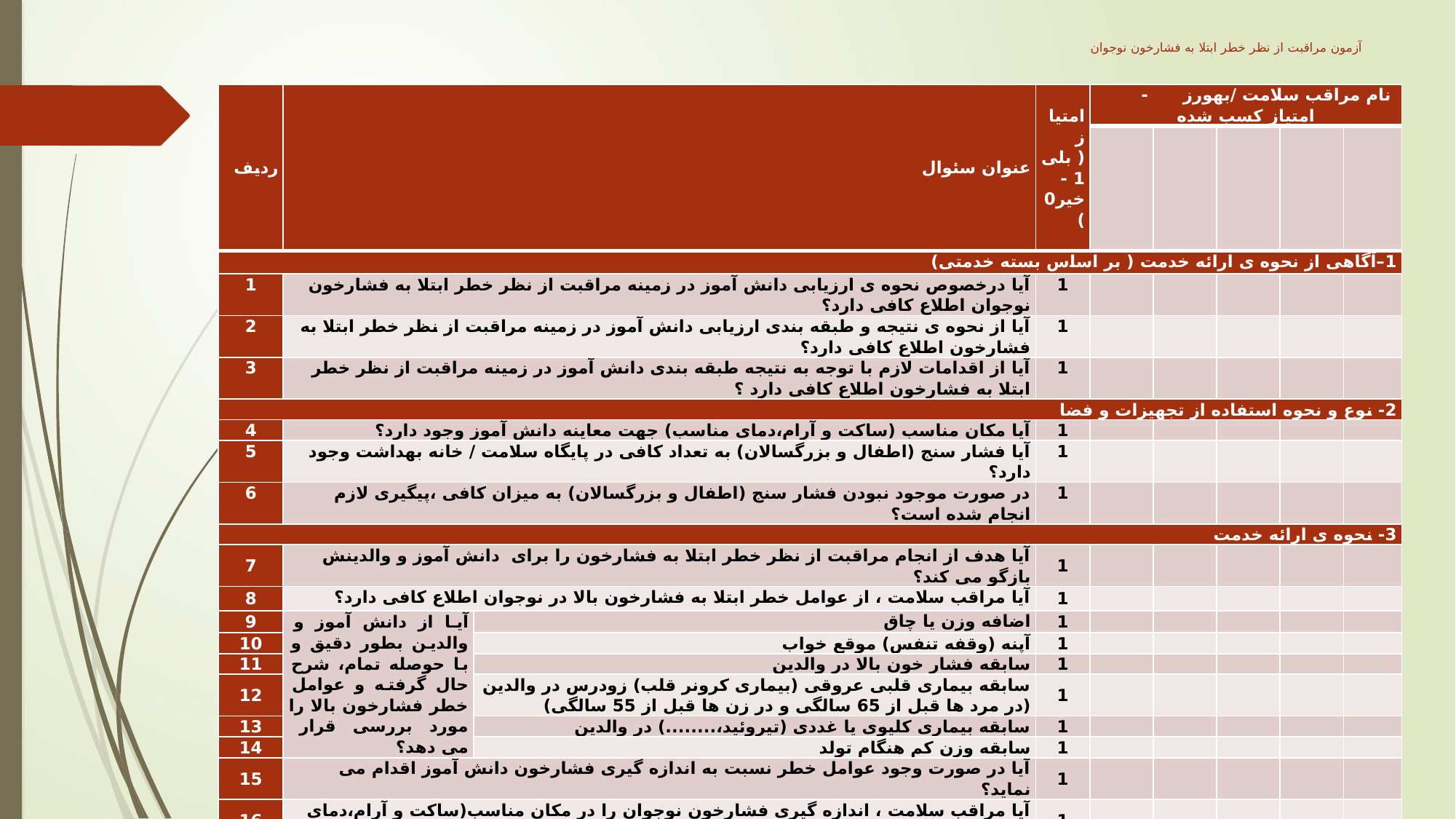

# آزمون مراقبت از نظر خطر ابتلا به فشارخون نوجوان
| ردیف | عنوان سئوال |  | امتیاز ( بلی 1 -خیر0) | نام مراقب سلامت /بهورز - امتیاز کسب شده |  |  |  |  |
| --- | --- | --- | --- | --- | --- | --- | --- | --- |
|  |  |  |  |  |  |  |  |  |
| 1–آگاهی از نحوه ی ارائه خدمت ( بر اساس بسته خدمتی) |  |  |  |  |  |  |  |  |
| 1 | آیا درخصوص نحوه ی ارزیابی دانش آموز در زمینه مراقبت از نظر خطر ابتلا به فشارخون نوجوان اطلاع کافی دارد؟ |  | 1 |  |  |  |  |  |
| 2 | آیا از نحوه ی نتیجه و طبقه بندی ارزیابی دانش آموز در زمینه مراقبت از نظر خطر ابتلا به فشارخون اطلاع کافی دارد؟ |  | 1 |  |  |  |  |  |
| 3 | آیا از اقدامات لازم با توجه به نتیجه طبقه بندی دانش آموز در زمینه مراقبت از نظر خطر ابتلا به فشارخون اطلاع کافی دارد ؟ |  | 1 |  |  |  |  |  |
| 2- نوع و نحوه استفاده از تجهیزات و فضا |  |  |  |  |  |  |  |  |
| 4 | آیا مکان مناسب (ساکت و آرام،دمای مناسب) جهت معاینه دانش آموز وجود دارد؟ |  | 1 |  |  |  |  |  |
| 5 | آیا فشار سنج (اطفال و بزرگسالان) به تعداد کافی در پایگاه سلامت / خانه بهداشت وجود دارد؟ |  | 1 |  |  |  |  |  |
| 6 | در صورت موجود نبودن فشار سنج (اطفال و بزرگسالان) به میزان کافی ،پیگیری لازم انجام شده است؟ |  | 1 |  |  |  |  |  |
| 3- نحوه ی ارائه خدمت |  |  |  |  |  |  |  |  |
| 7 | آیا هدف از انجام مراقبت از نظر خطر ابتلا به فشارخون را برای دانش آموز و والدینش بازگو می کند؟ |  | 1 |  |  |  |  |  |
| 8 | آیا مراقب سلامت ، از عوامل خطر ابتلا به فشارخون بالا در نوجوان اطلاع کافی دارد؟ |  | 1 |  |  |  |  |  |
| 9 | آیا از دانش آموز و والدین بطور دقیق و با حوصله تمام، شرح حال گرفته و عوامل خطر فشارخون بالا را مورد بررسی قرار می دهد؟ | اضافه وزن یا چاق | 1 |  |  |  |  |  |
| 10 |  | آپنه (وقفه تنفس) موقع خواب | 1 |  |  |  |  |  |
| 11 |  | سابقه فشار خون بالا در والدین | 1 |  |  |  |  |  |
| 12 |  | سابقه بیماری قلبی عروقی (بیماری کرونر قلب) زودرس در والدین (در مرد ها قبل از 65 سالگی و در زن ها قبل از 55 سالگی) | 1 |  |  |  |  |  |
| 13 |  | سابقه بیماری کلیوی یا غددی (تیروئید،........) در والدین | 1 |  |  |  |  |  |
| 14 |  | سابقه وزن کم هنگام تولد | 1 |  |  |  |  |  |
| 15 | آیا در صورت وجود عوامل خطر نسبت به اندازه گیری فشارخون دانش آموز اقدام می نماید؟ |  | 1 |  |  |  |  |  |
| 16 | آیا مراقب سلامت ، اندازه گیری فشارخون نوجوان را در مکان مناسب(ساکت و آرام،دمای مناسب) انجام می دهد؟ |  | 1 |  |  |  |  |  |
| 17 | آیا مراقب سلامت ، فشارخون دانش آموز را بطور دقیق و با حوصله تمام اندازه گیری می کند؟ | آیا مراقب سلامت ، قبل از اندازه گیری فشار خون نوجوان به مواردی ازجمله ناشتا نبودن ، خالی بودن مثانه، نداشتن فعالیت شدید و یا نخوردن غذاهای سنگین و قهوه و یا دارو و نوشیدنی های محرک و نکشیدن سیگارحداقل نیم ساعت قبل، استراحت به مدت حداقل 5 دقیقه و .. توجه دارد؟ | 1 |  |  |  |  |  |
| 18 |  | آیا مراقب سلامت ، اندازه گیری فشارخون نوجوان را در وضعیت نشسته با تکیه گاه مناسب ( کف پا و پشت )، از دست راست (در سطح قلب ، تکیه روی میز و بدون آویزان بودن) انجام می دهد؟ | 1 |  |  |  |  |  |